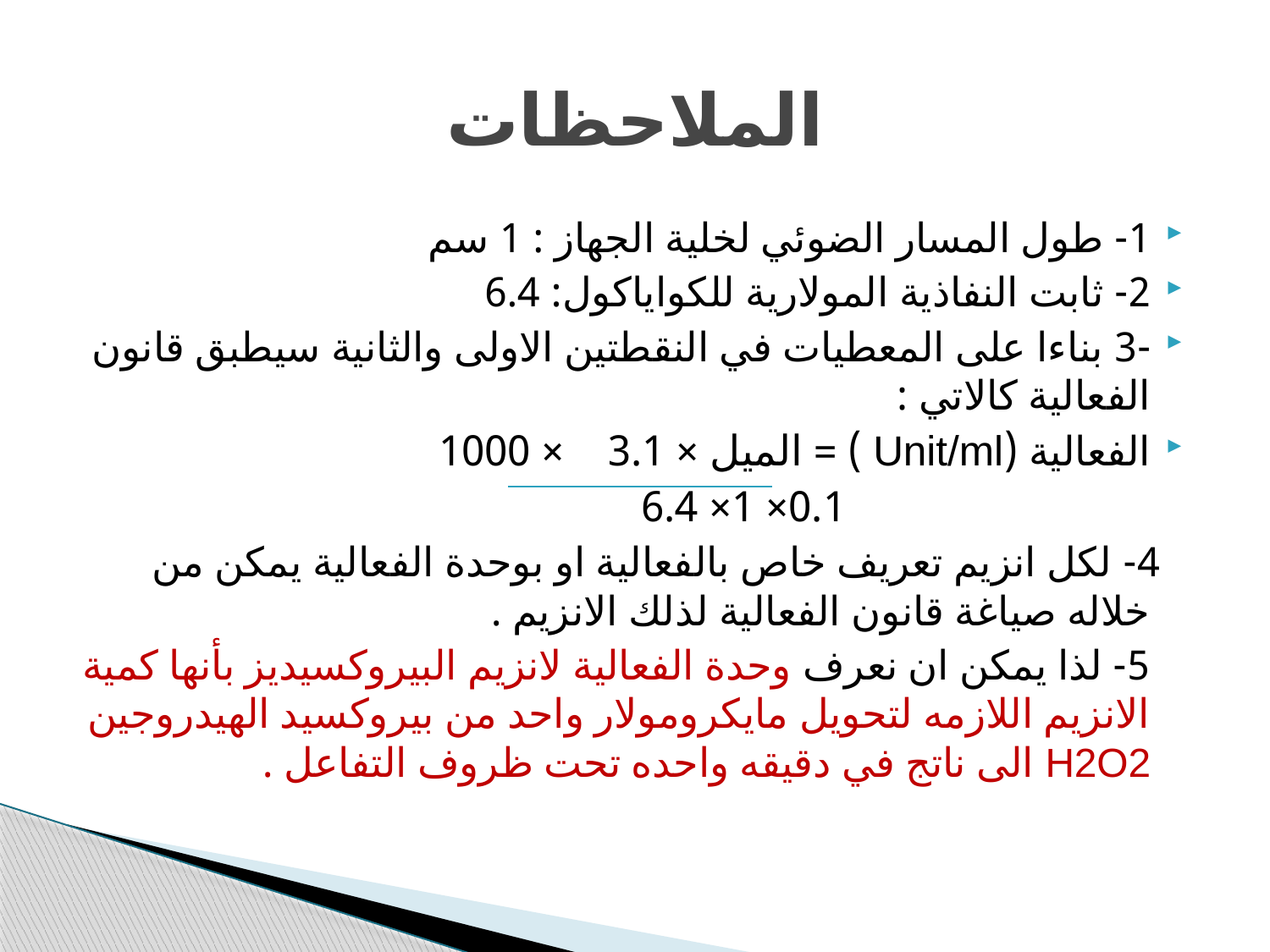

# الملاحظات
1- طول المسار الضوئي لخلية الجهاز : 1 سم
2- ثابت النفاذية المولارية للكواياكول: 6.4
-3 بناءا على المعطيات في النقطتين الاولى والثانية سيطبق قانون الفعالية كالاتي :
الفعالية (Unit/ml ) = الميل × 3.1    × 1000
                               0.1× 1× 6.4
  4- لكل انزيم تعريف خاص بالفعالية او بوحدة الفعالية يمكن من خلاله صياغة قانون الفعالية لذلك الانزيم .
   5- لذا يمكن ان نعرف وحدة الفعالية لانزيم البيروكسيديز بأنها كمية الانزيم اللازمه لتحويل مايكرومولار واحد من بيروكسيد الهيدروجين H2O2 الى ناتج في دقيقه واحده تحت ظروف التفاعل .